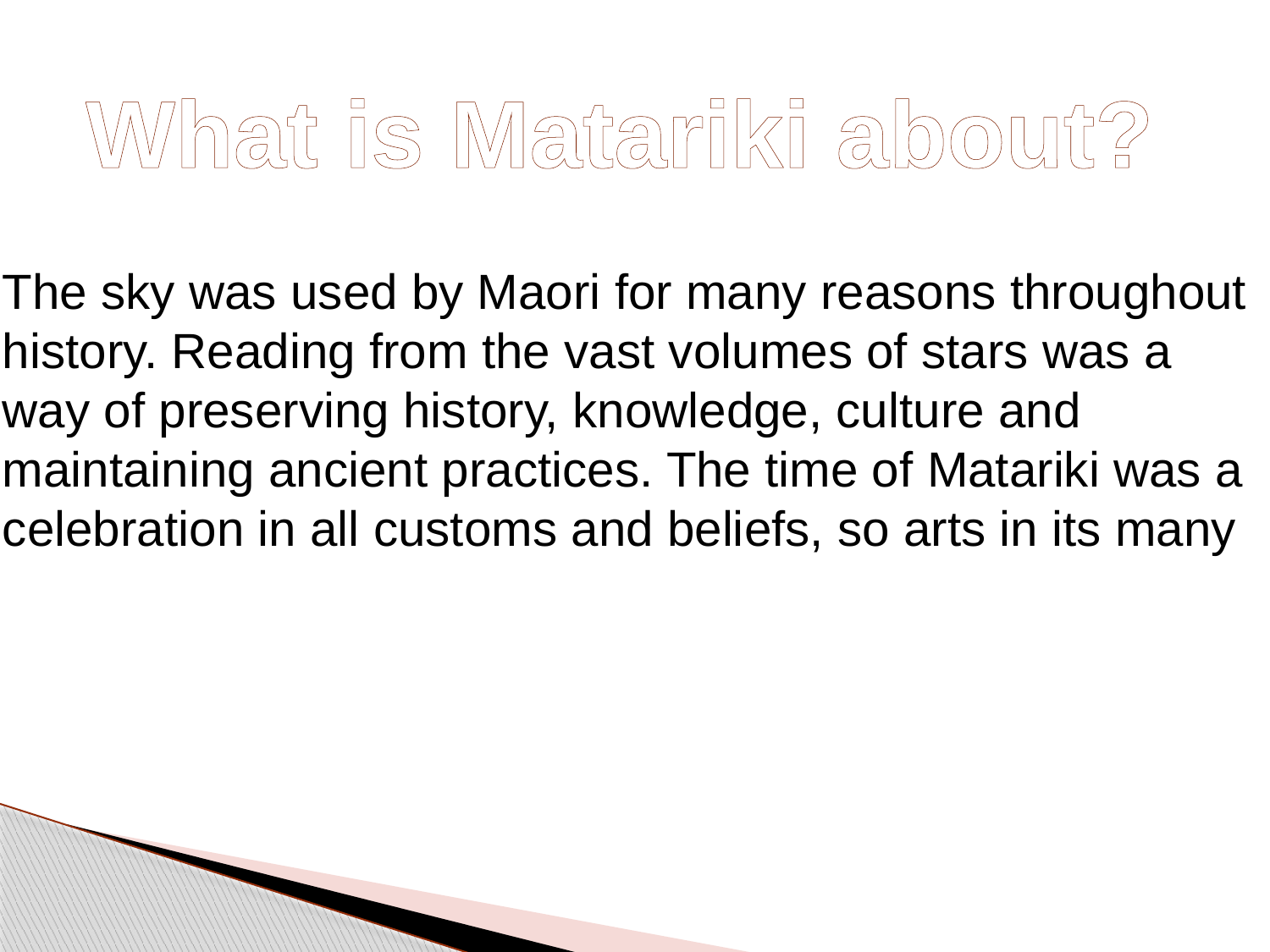

What is Matariki about?
The sky was used by Maori for many reasons throughout history. Reading from the vast volumes of stars was a way of preserving history, knowledge, culture and maintaining ancient practices. The time of Matariki was a celebration in all customs and beliefs, so arts in its many